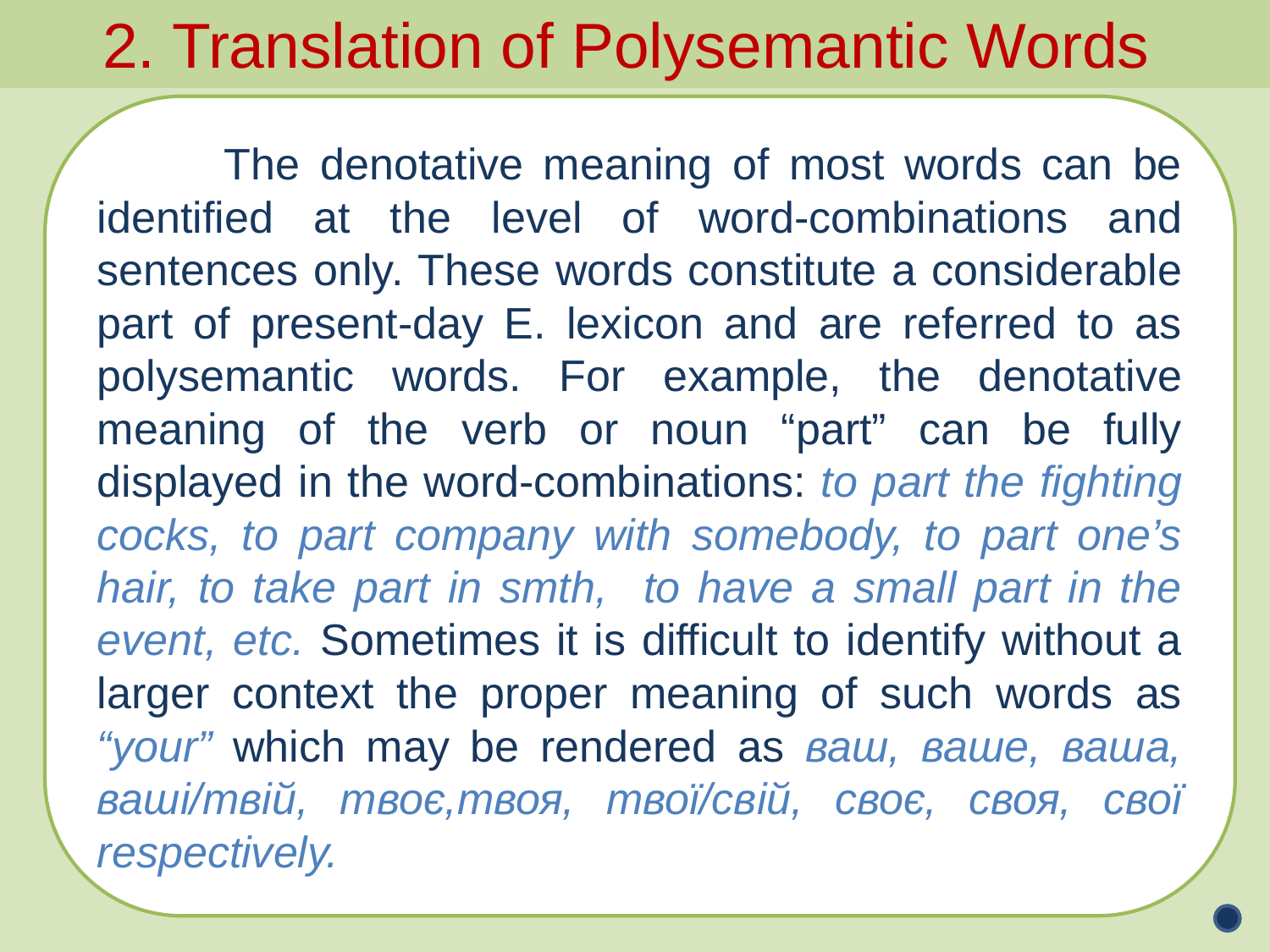

2. Translation of Polysemantic Words
	The denotative meaning of most words can be identified at the level of word-combinations and sentences only. These words constitute a considerable part of present-day E. lexicon and are referred to as polysemantic words. For example, the denotative meaning of the verb or noun “part” can be fully displayed in the word-combinations: to part the fighting cocks, to part company with somebody, to part one’s hair, to take part in smth,  to have a small part in the event, etc. Sometimes it is difficult to identify without a larger context the proper meaning of such words as “your” which may be rendered as ваш, ваше, ваша, ваші/твій, твоє,твоя, твої/свій, своє, своя, свої respectively.